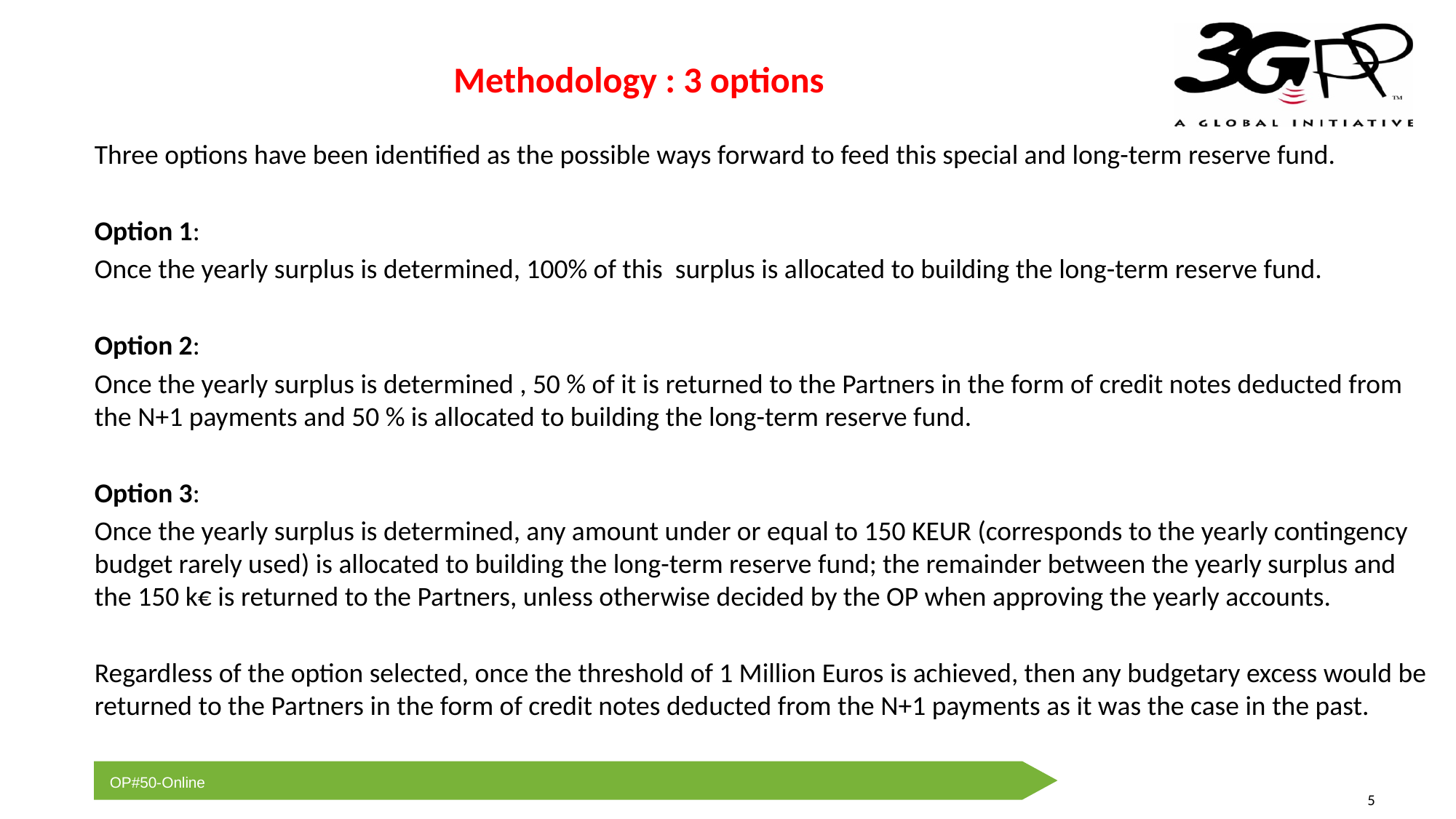

# Methodology : 3 options
Three options have been identified as the possible ways forward to feed this special and long-term reserve fund.

Option 1:
Once the yearly surplus is determined, 100% of this  surplus is allocated to building the long-term reserve fund.

Option 2:
Once the yearly surplus is determined , 50 % of it is returned to the Partners in the form of credit notes deducted from the N+1 payments and 50 % is allocated to building the long-term reserve fund.

Option 3:
Once the yearly surplus is determined, any amount under or equal to 150 KEUR (corresponds to the yearly contingency budget rarely used) is allocated to building the long-term reserve fund; the remainder between the yearly surplus and the 150 k€ is returned to the Partners, unless otherwise decided by the OP when approving the yearly accounts.

Regardless of the option selected, once the threshold of 1 Million Euros is achieved, then any budgetary excess would be returned to the Partners in the form of credit notes deducted from the N+1 payments as it was the case in the past.